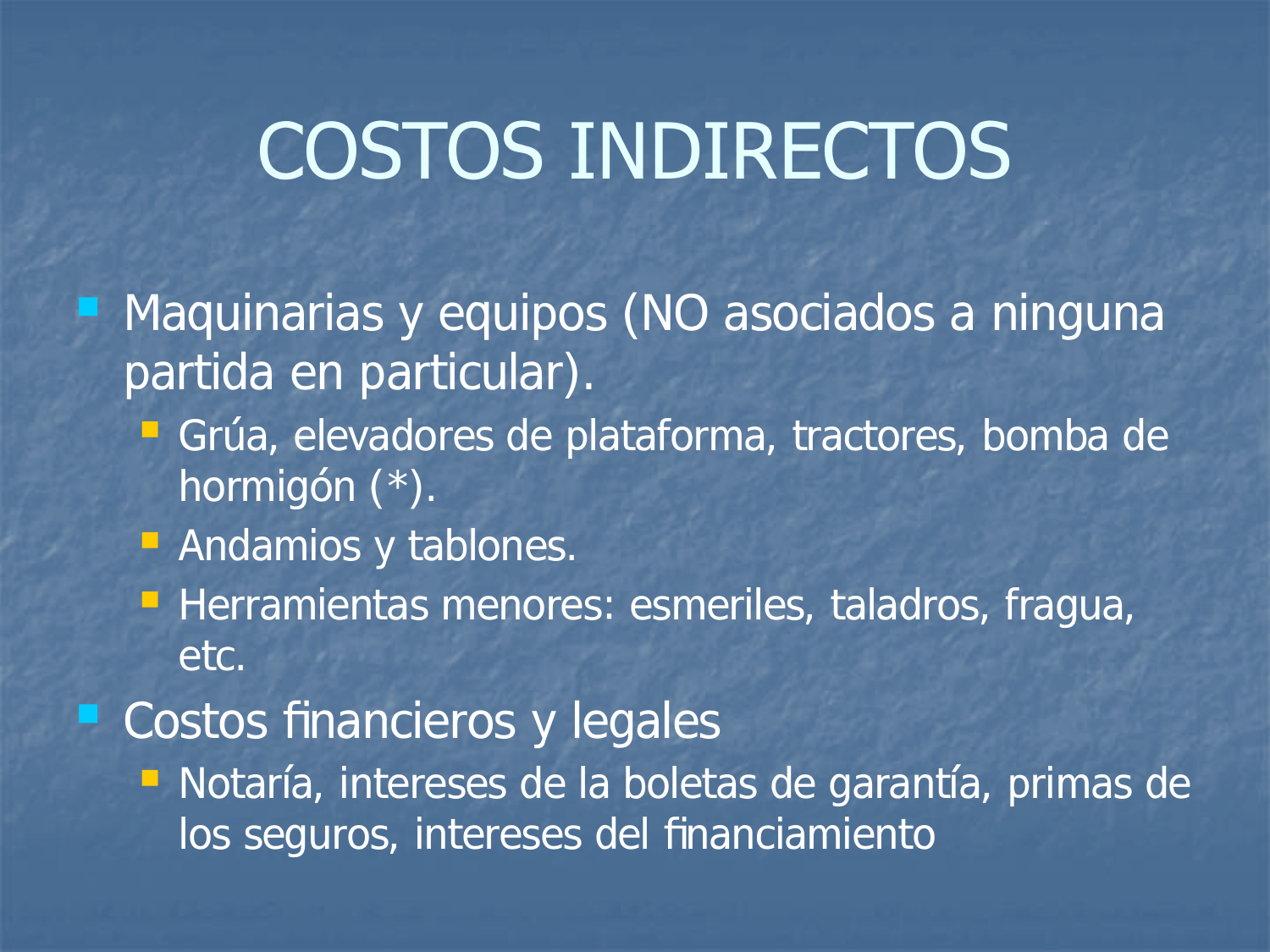

# COSTOS INDIRECTOS
Maquinarias y equipos (NO asociados a ninguna partida en particular).
Grúa, elevadores de plataforma, tractores, bomba de hormigón (*).
Andamios y tablones.
Herramientas menores: esmeriles, taladros, fragua, etc.
Costos financieros y legales
Notaría, intereses de la boletas de garantía, primas de los seguros, intereses del financiamiento